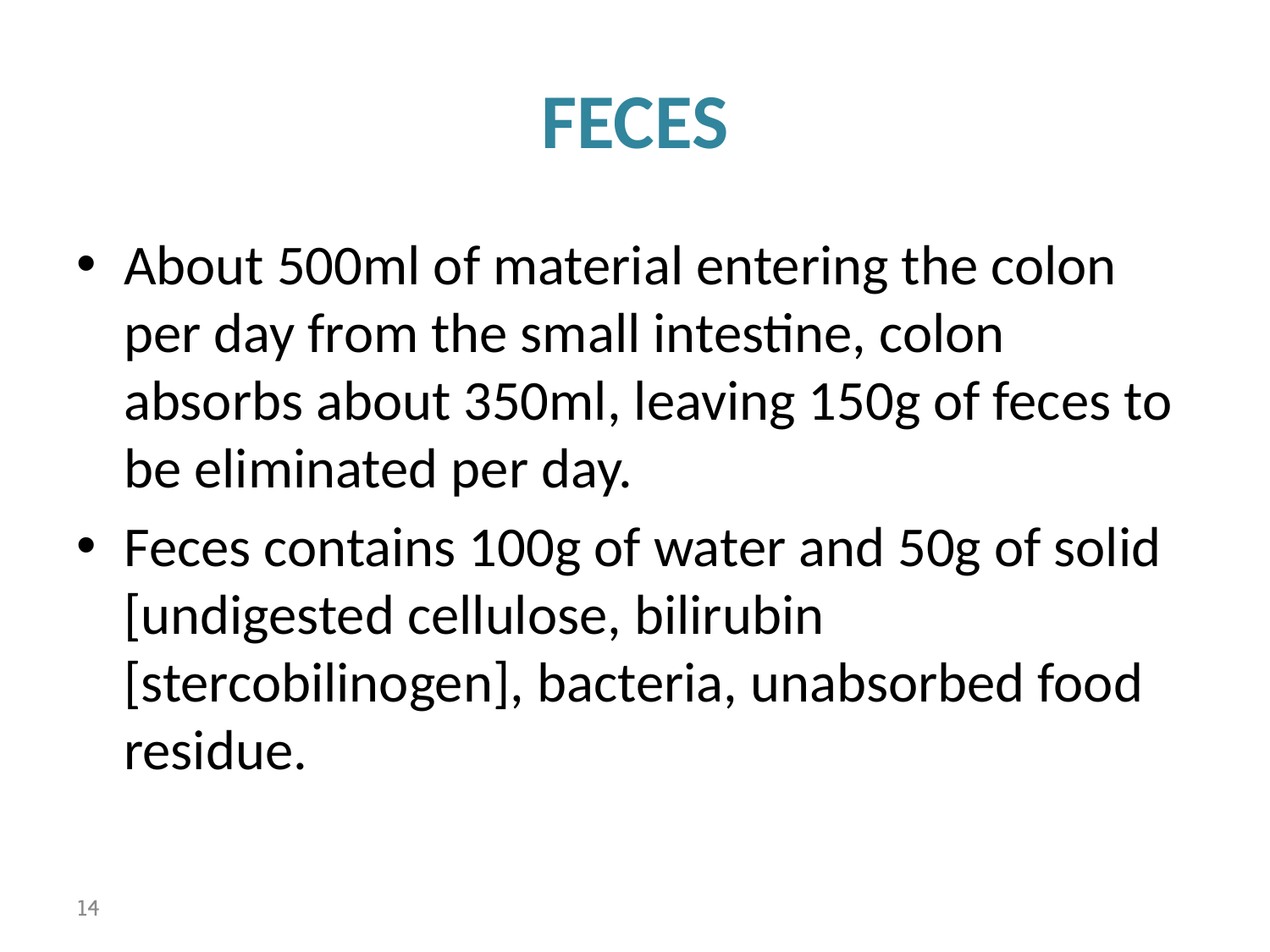

# FECES
About 500ml of material entering the colon per day from the small intestine, colon absorbs about 350ml, leaving 150g of feces to be eliminated per day.
Feces contains 100g of water and 50g of solid [undigested cellulose, bilirubin [stercobilinogen], bacteria, unabsorbed food residue.
14